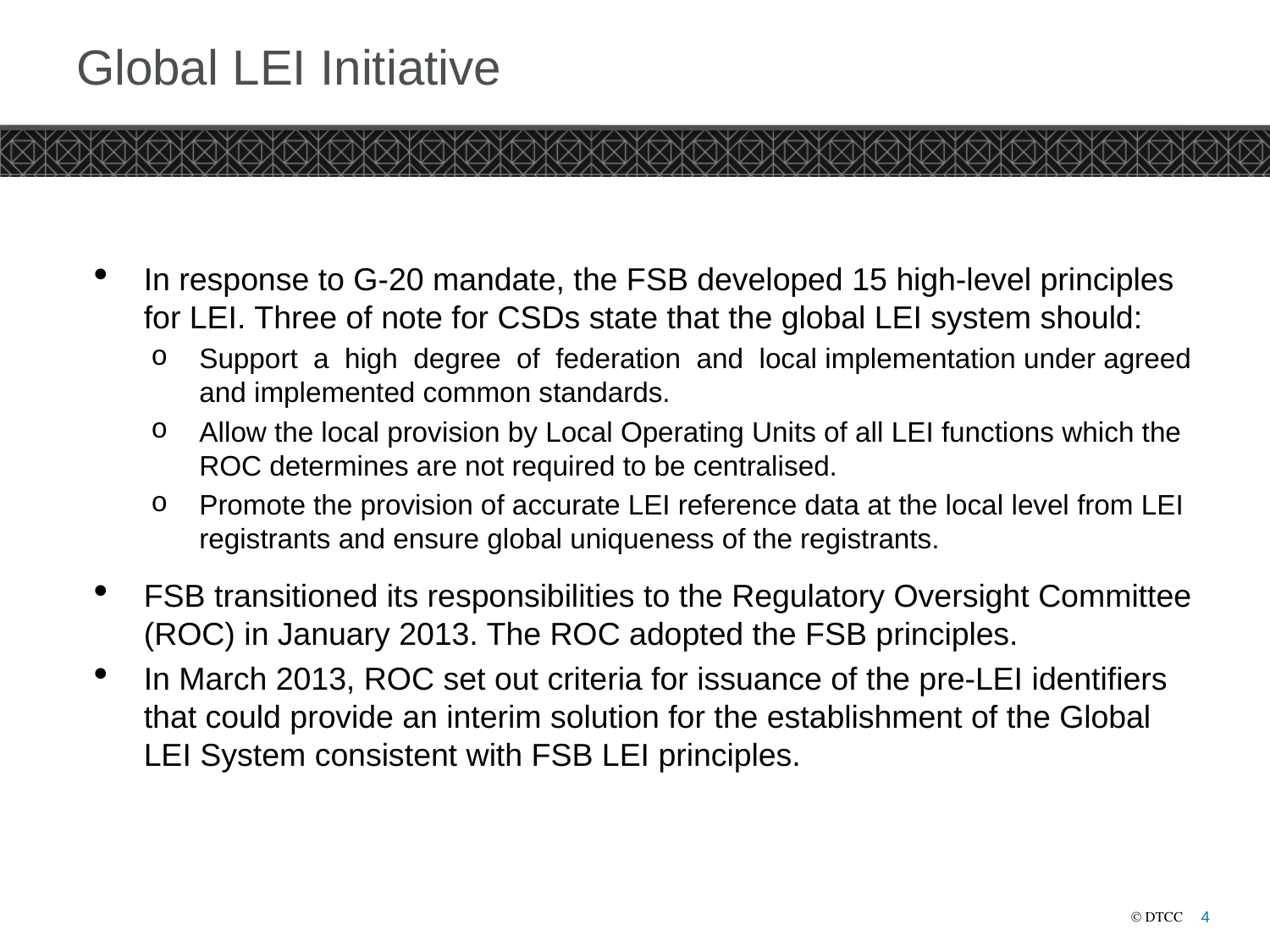

# Global LEI Initiative

In response to G-20 mandate, the FSB developed 15 high-level principles for LEI. Three of note for CSDs state that the global LEI system should:
Support  a  high  degree  of  federation  and  local implementation under agreed and implemented common standards.
Allow the local provision by Local Operating Units of all LEI functions which the ROC determines are not required to be centralised.
Promote the provision of accurate LEI reference data at the local level from LEI registrants and ensure global uniqueness of the registrants.

FSB transitioned its responsibilities to the Regulatory Oversight Committee (ROC) in January 2013. The ROC adopted the FSB principles.
In March 2013, ROC set out criteria for issuance of the pre-LEI identifiers that could provide an interim solution for the establishment of the Global LEI System consistent with FSB LEI principles.